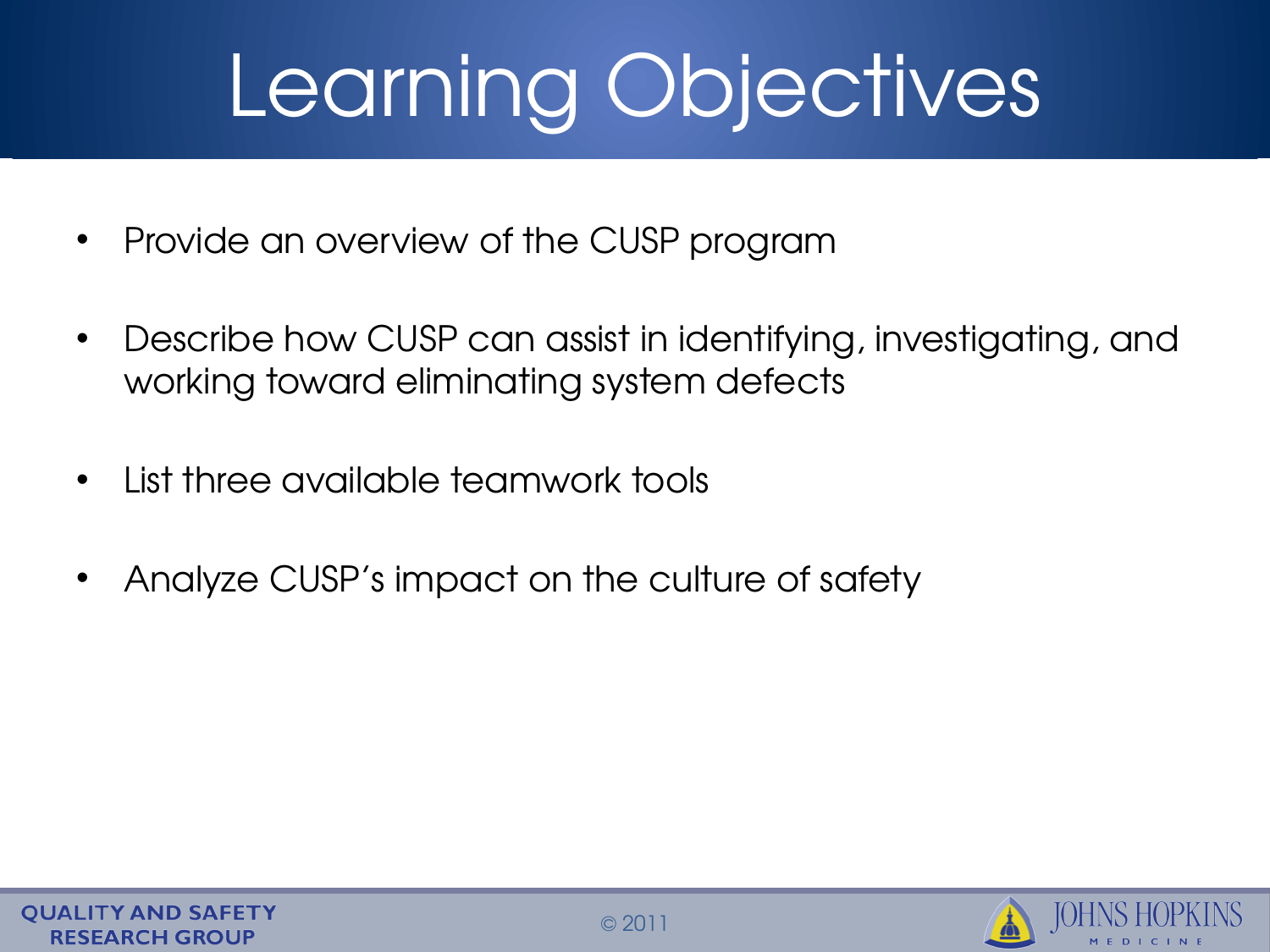

# Learning Objectives
Provide an overview of the CUSP program

Describe how CUSP can assist in identifying, investigating, and working toward eliminating system defects

List three available teamwork tools

Analyze CUSP’s impact on the culture of safety